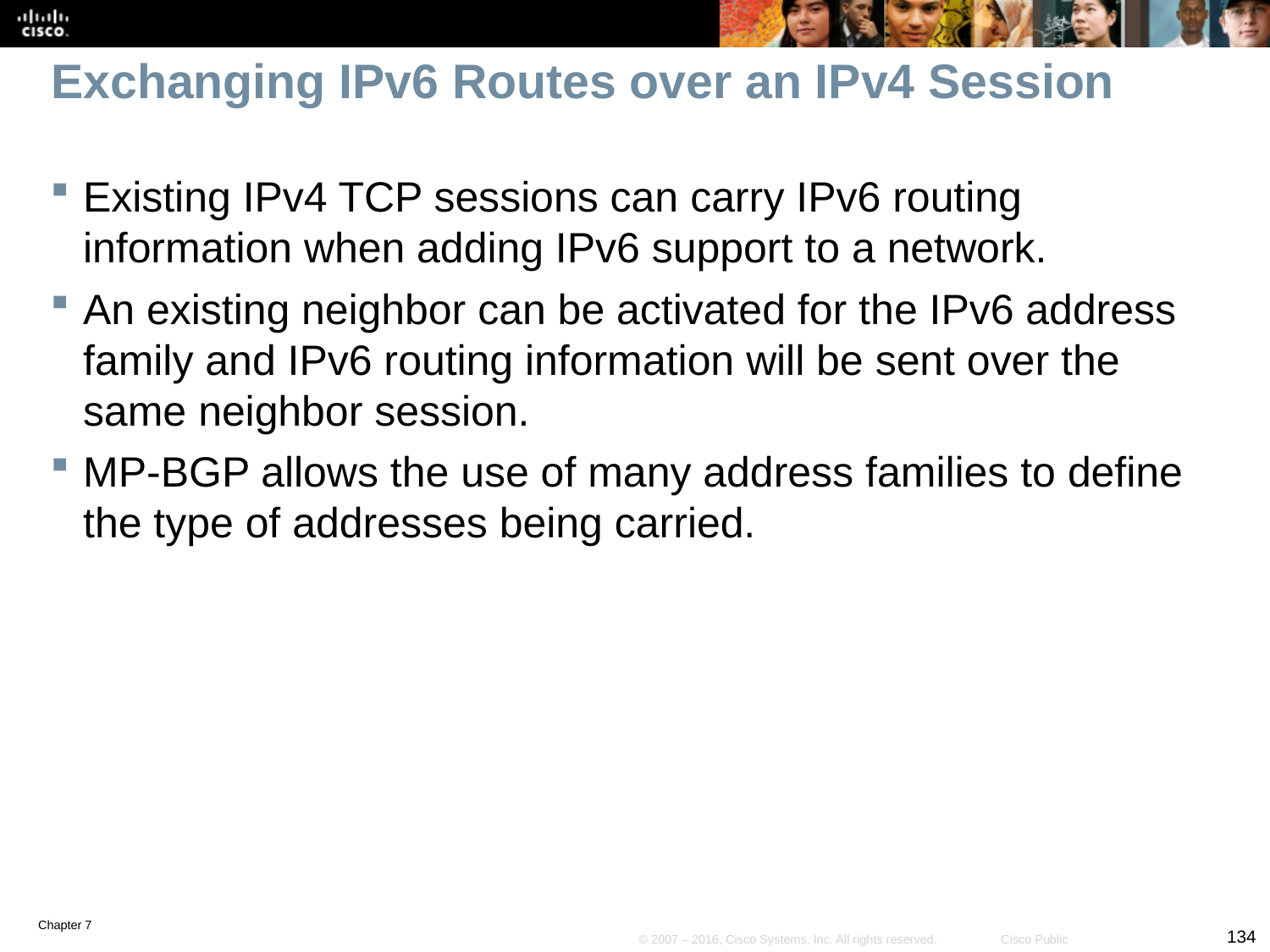

# Exchanging IPv6 Routes over an IPv4 Session
Existing IPv4 TCP sessions can carry IPv6 routing information when adding IPv6 support to a network.
An existing neighbor can be activated for the IPv6 address family and IPv6 routing information will be sent over the same neighbor session.
MP-BGP allows the use of many address families to define the type of addresses being carried.